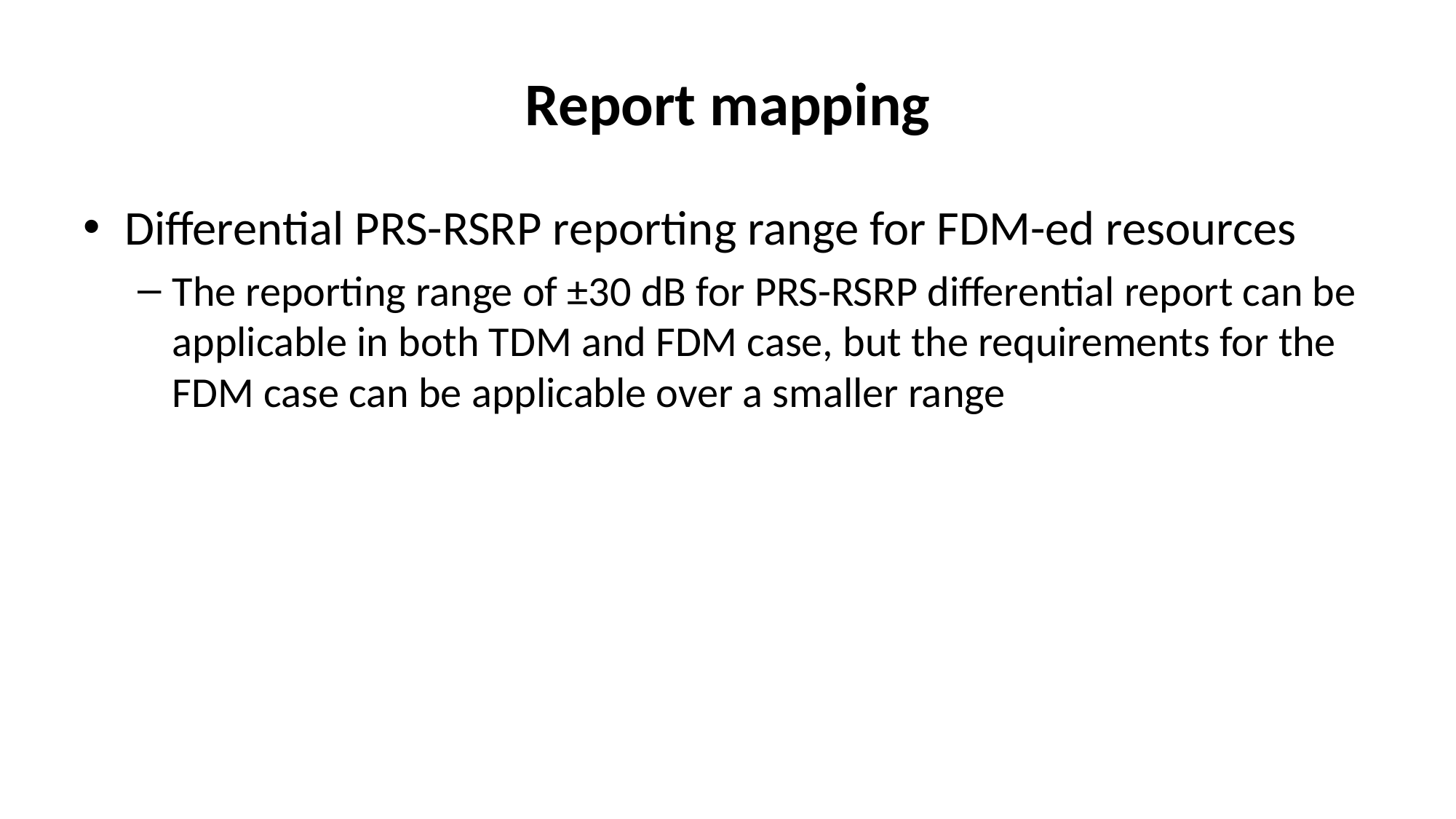

# Report mapping
Differential PRS-RSRP reporting range for FDM-ed resources
The reporting range of ±30 dB for PRS-RSRP differential report can be applicable in both TDM and FDM case, but the requirements for the FDM case can be applicable over a smaller range